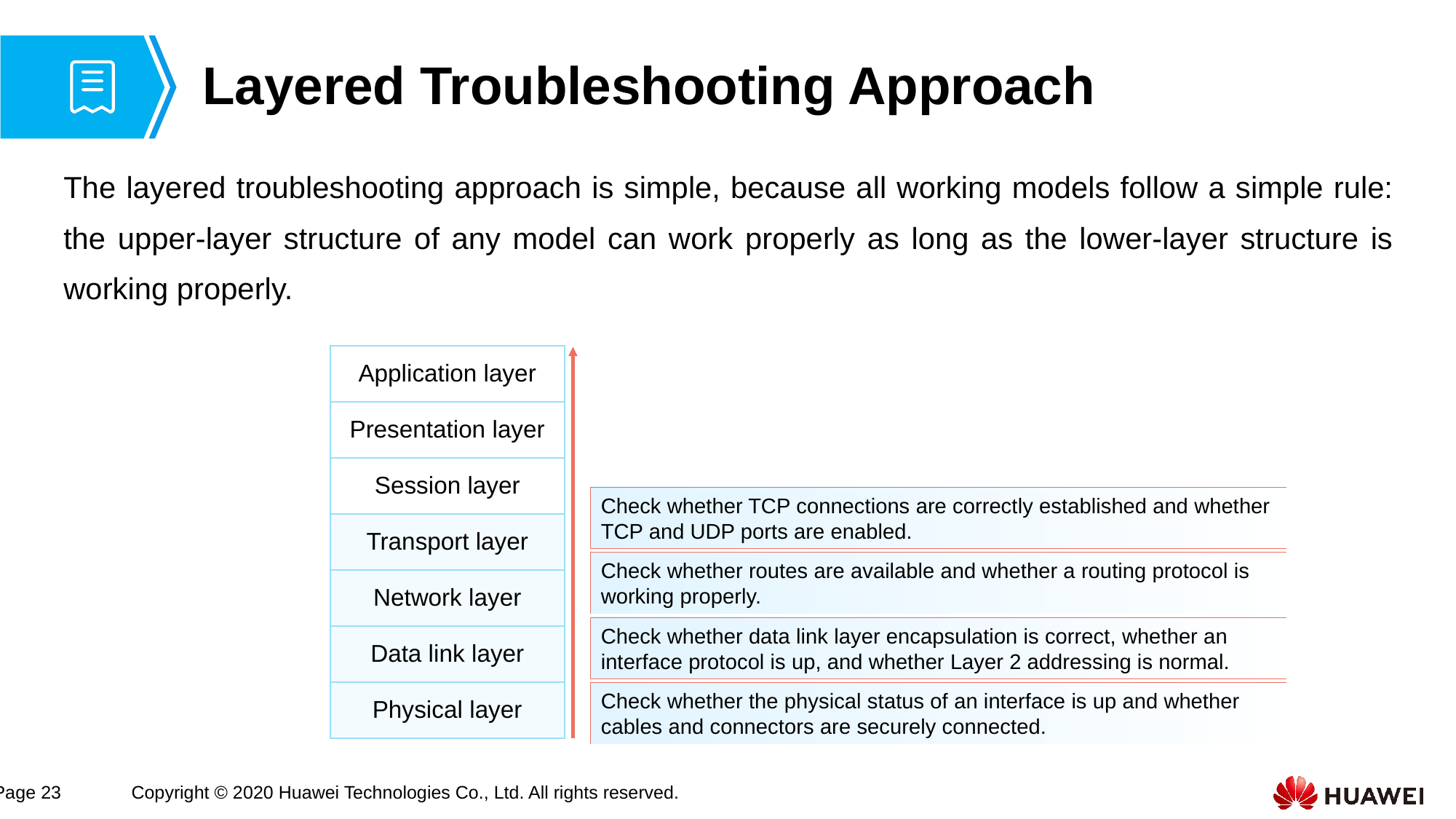

# Layered Troubleshooting Approach
The layered troubleshooting approach is simple, because all working models follow a simple rule: the upper-layer structure of any model can work properly as long as the lower-layer structure is working properly.

| Application layer |
| --- |
| Presentation layer |
| Session layer |
| Transport layer |
| Network layer |
| Data link layer |
| Physical layer |
Check whether TCP connections are correctly established and whether TCP and UDP ports are enabled.
Check whether routes are available and whether a routing protocol is working properly.
Check whether data link layer encapsulation is correct, whether an interface protocol is up, and whether Layer 2 addressing is normal.
Check whether the physical status of an interface is up and whether cables and connectors are securely connected.